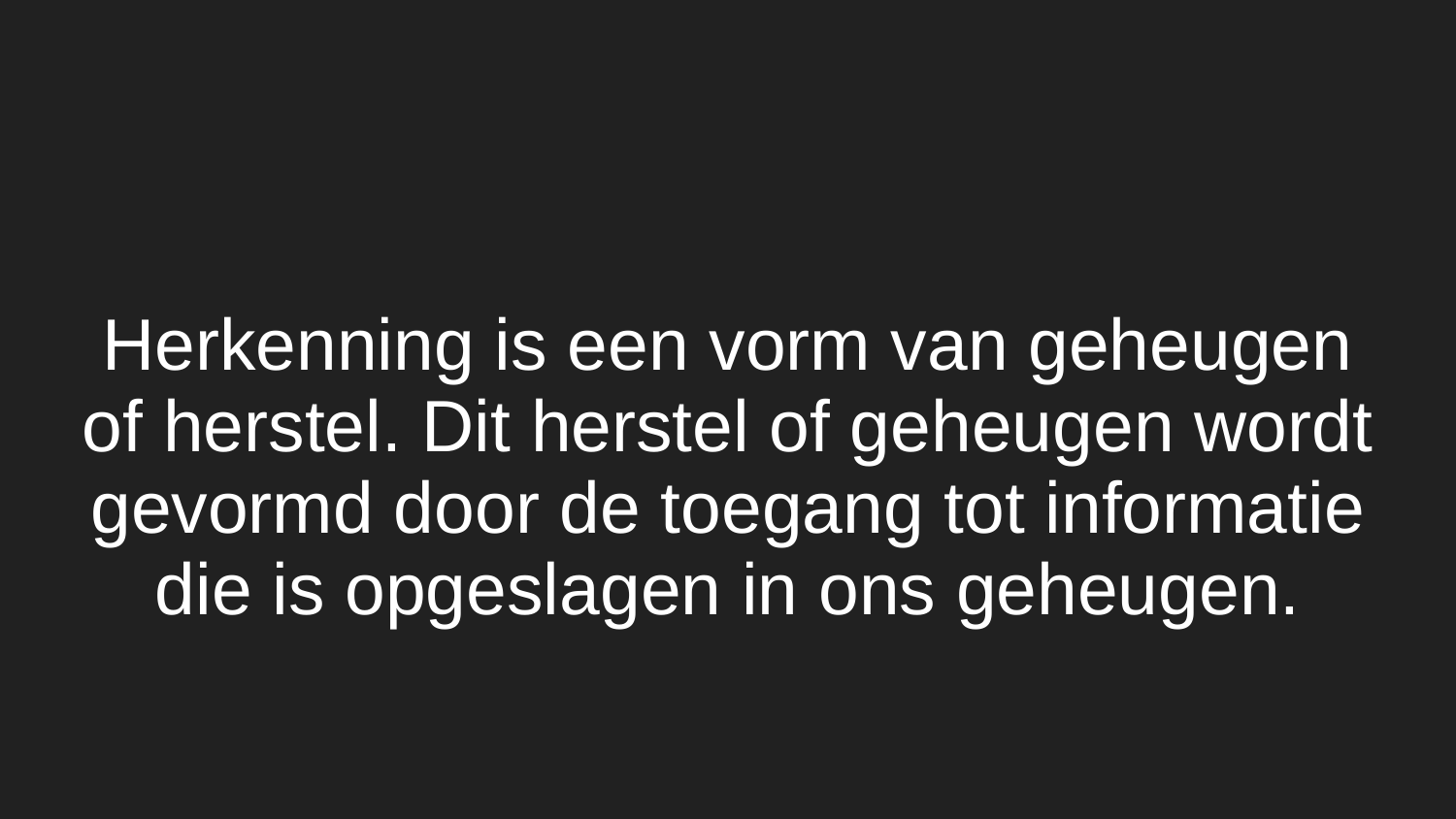

# Herkenning is een vorm van geheugen of herstel. Dit herstel of geheugen wordt gevormd door de toegang tot informatie die is opgeslagen in ons geheugen.